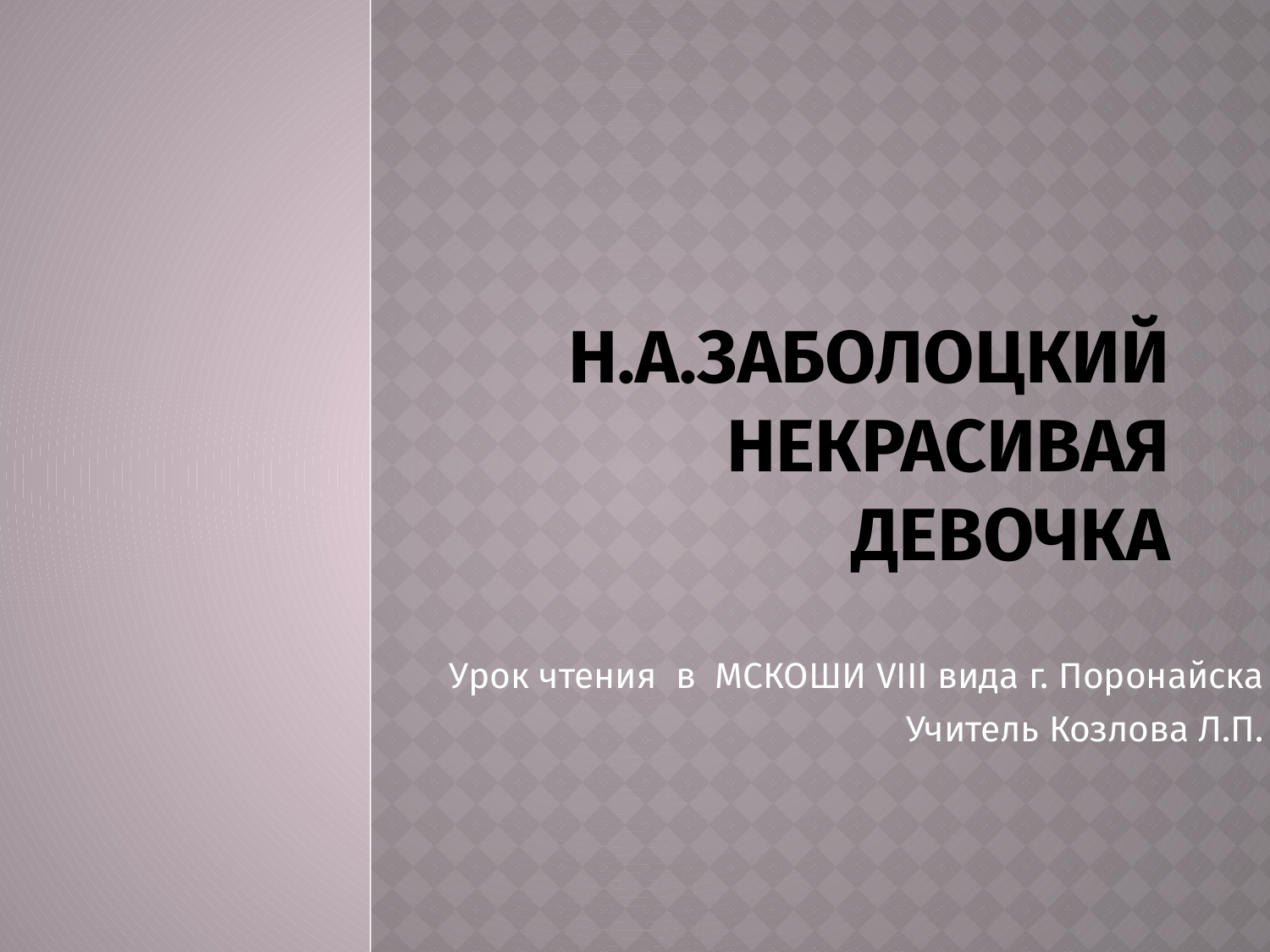

# Н.А.Заболоцкий Некрасивая девочка

Урок чтения  в  МСКОШИ VIII вида г. Поронайска
Учитель Козлова Л.П.